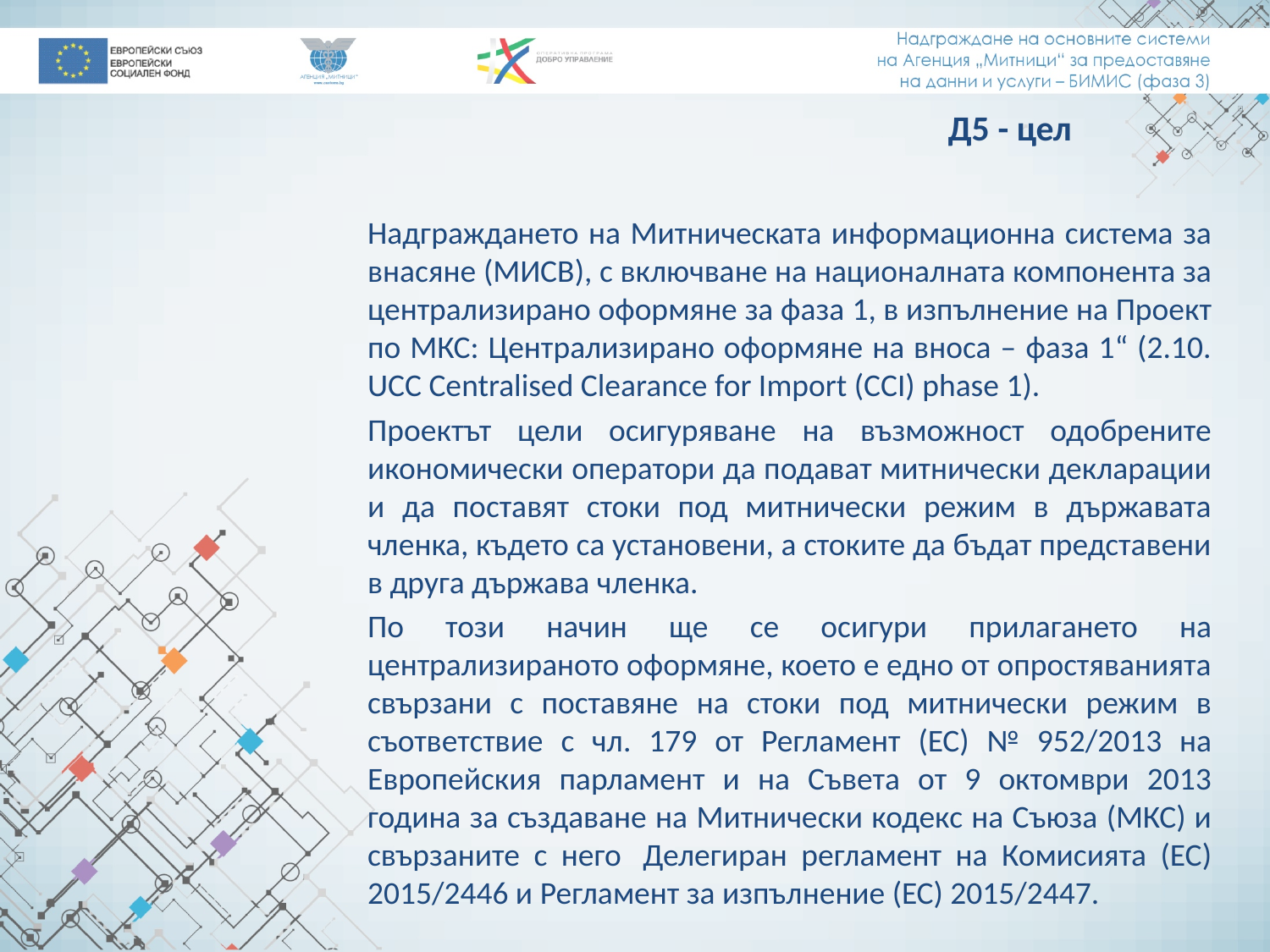

Д5 - цел
Надграждането на Митническата информационна система за внасяне (МИСВ), с включване на националната компонента за централизирано оформяне за фаза 1, в изпълнение на Проект по МКС: Централизирано оформяне на вноса – фаза 1“ (2.10. UCC Centralised Clearance for Import (CCI) phase 1).
Проектът цели осигуряване на възможност одобрените икономически оператори да подават митнически декларации и да поставят стоки под митнически режим в държавата членка, където са установени, а стоките да бъдат представени в друга държава членка.
По този начин ще се осигури прилагането на централизираното оформяне, което е едно от опростяванията свързани с поставяне на стоки под митнически режим в съответствие с чл. 179 от Регламент (ЕС) № 952/2013 на Европейския парламент и на Съвета от 9 октомври 2013 година за създаване на Митнически кодекс на Съюза (МКС) и свързаните с него  Делегиран регламент на Комисията (EC) 2015/2446 и Регламент за изпълнение (ЕС) 2015/2447.